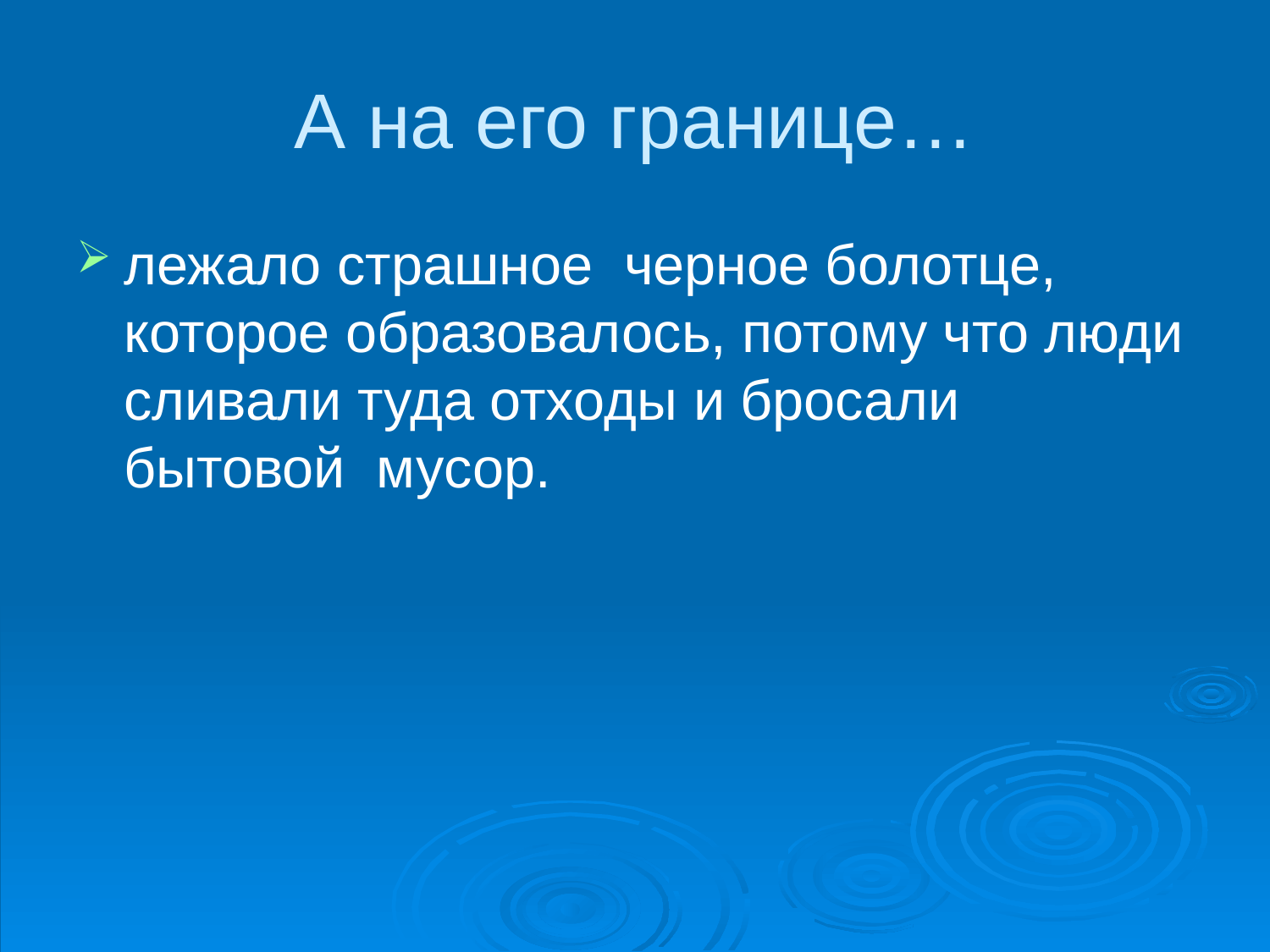

# А на его границе…
лежало страшное  черное болотце, которое образовалось, потому что люди сливали туда отходы и бросали бытовой  мусор.